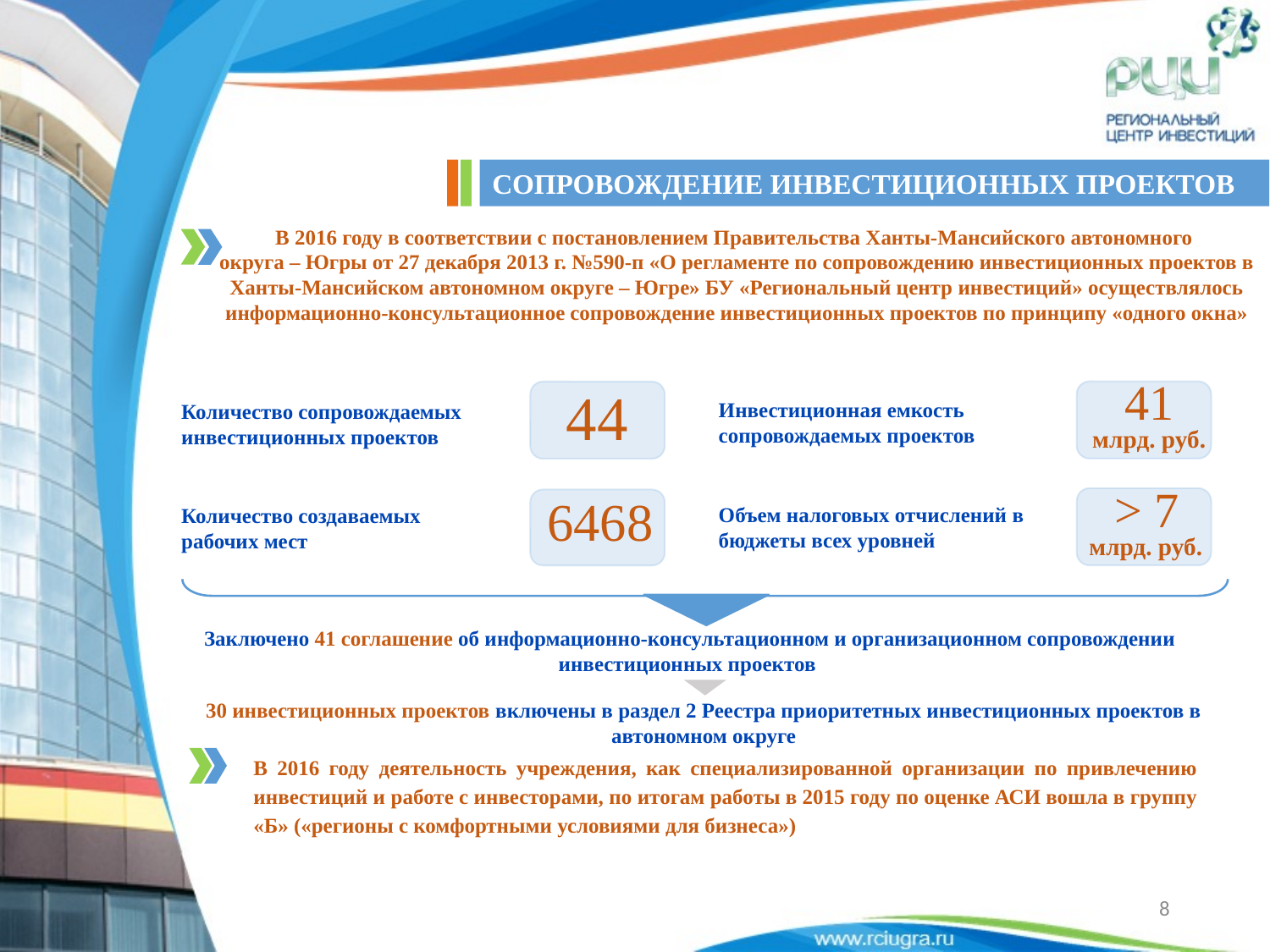

Сопровождение инвестиционных проектов

В 2016 году в соответствии с постановлением Правительства Ханты-Мансийского автономного
округа – Югры от 27 декабря 2013 г. №590-п «О регламенте по сопровождению инвестиционных проектов в Ханты-Мансийском автономном округе – Югре» БУ «Региональный центр инвестиций» осуществлялось информационно-консультационное сопровождение инвестиционных проектов по принципу «одного окна»
44

41
млрд. руб.

Инвестиционная емкость
сопровождаемых проектов
Количество сопровождаемых инвестиционных проектов
Объем налоговых отчислений в
бюджеты всех уровней
Количество создаваемых рабочих мест
6468

> 7
млрд. руб.

Заключено 41 соглашение об информационно-консультационном и организационном сопровождении инвестиционных проектов
30 инвестиционных проектов включены в раздел 2 Реестра приоритетных инвестиционных проектов в автономном округе

В 2016 году деятельность учреждения, как специализированной организации по привлечению инвестиций и работе с инвесторами, по итогам работы в 2015 году по оценке АСИ вошла в группу «Б» («регионы с комфортными условиями для бизнеса»)
8